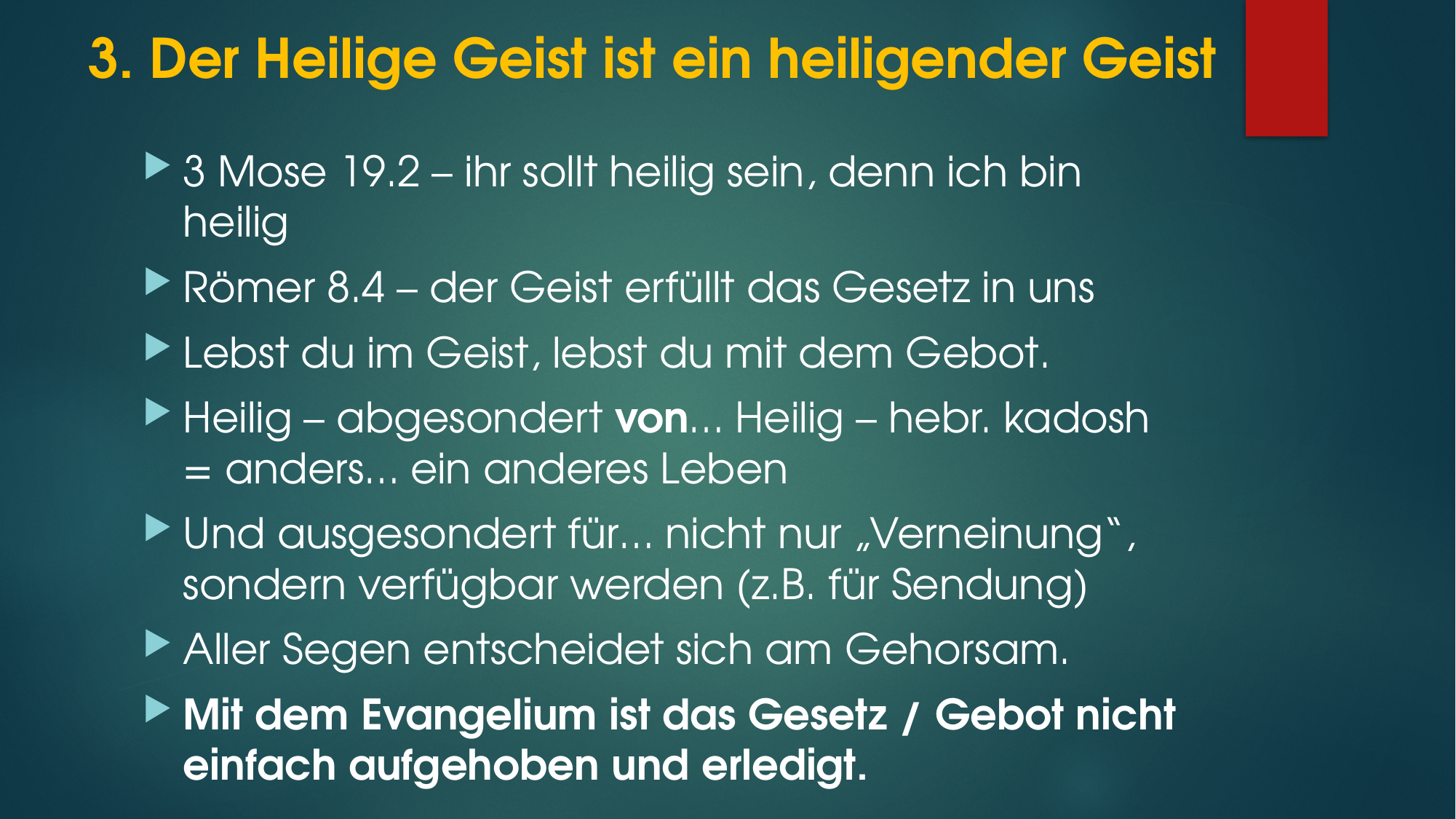

# 3. Der Heilige Geist ist ein heiligender Geist
3 Mose 19.2 – ihr sollt heilig sein, denn ich bin heilig
Römer 8.4 – der Geist erfüllt das Gesetz in uns
Lebst du im Geist, lebst du mit dem Gebot.
Heilig – abgesondert von… Heilig – hebr. kadosh = anders… ein anderes Leben
Und ausgesondert für… nicht nur „Verneinung“, sondern verfügbar werden (z.B. für Sendung)
Aller Segen entscheidet sich am Gehorsam.
Mit dem Evangelium ist das Gesetz / Gebot nicht einfach aufgehoben und erledigt.